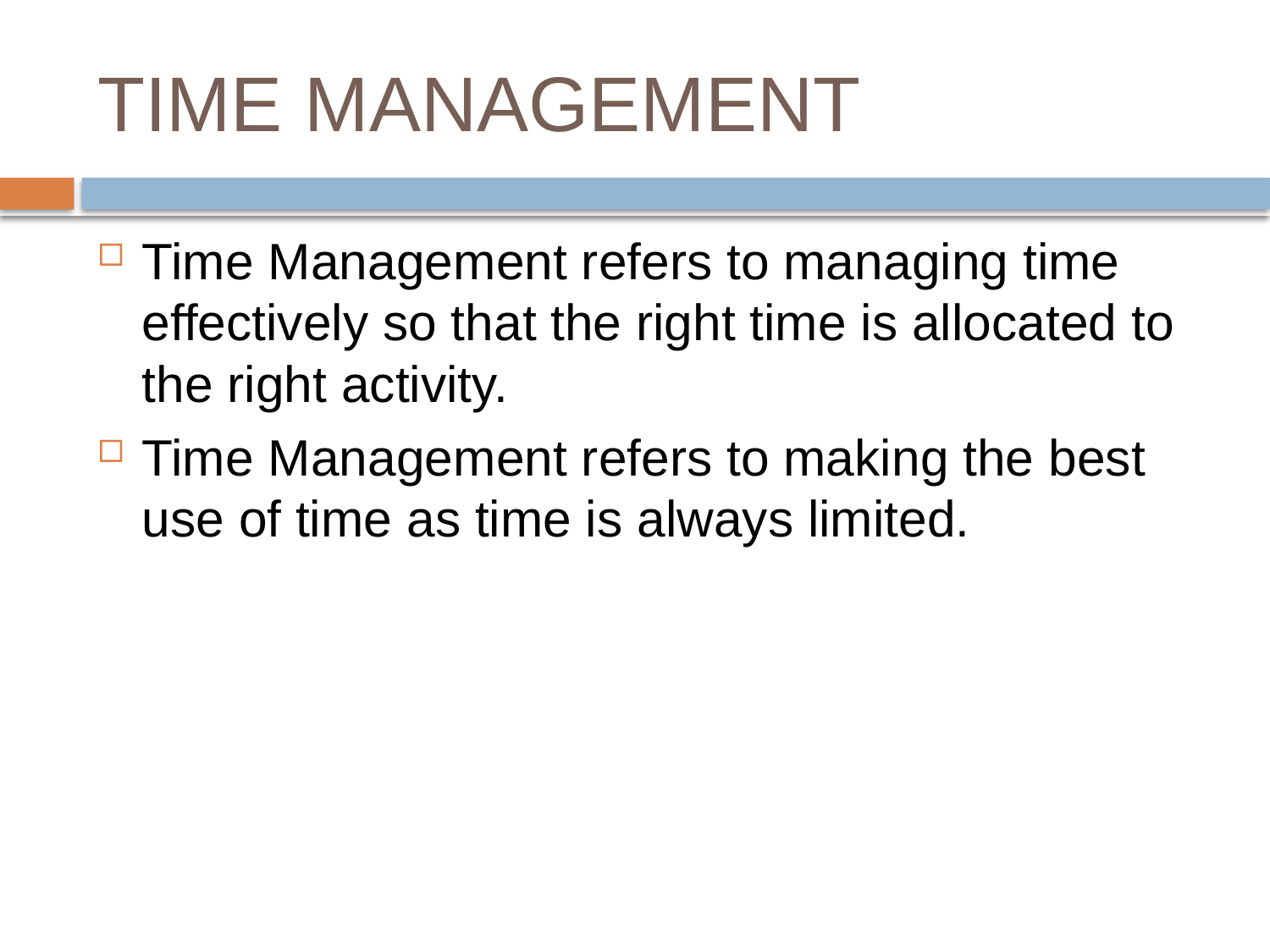

# TIME MANAGEMENT
Time Management refers to managing time effectively so that the right time is allocated to the right activity.
Time Management refers to making the best use of time as time is always limited.